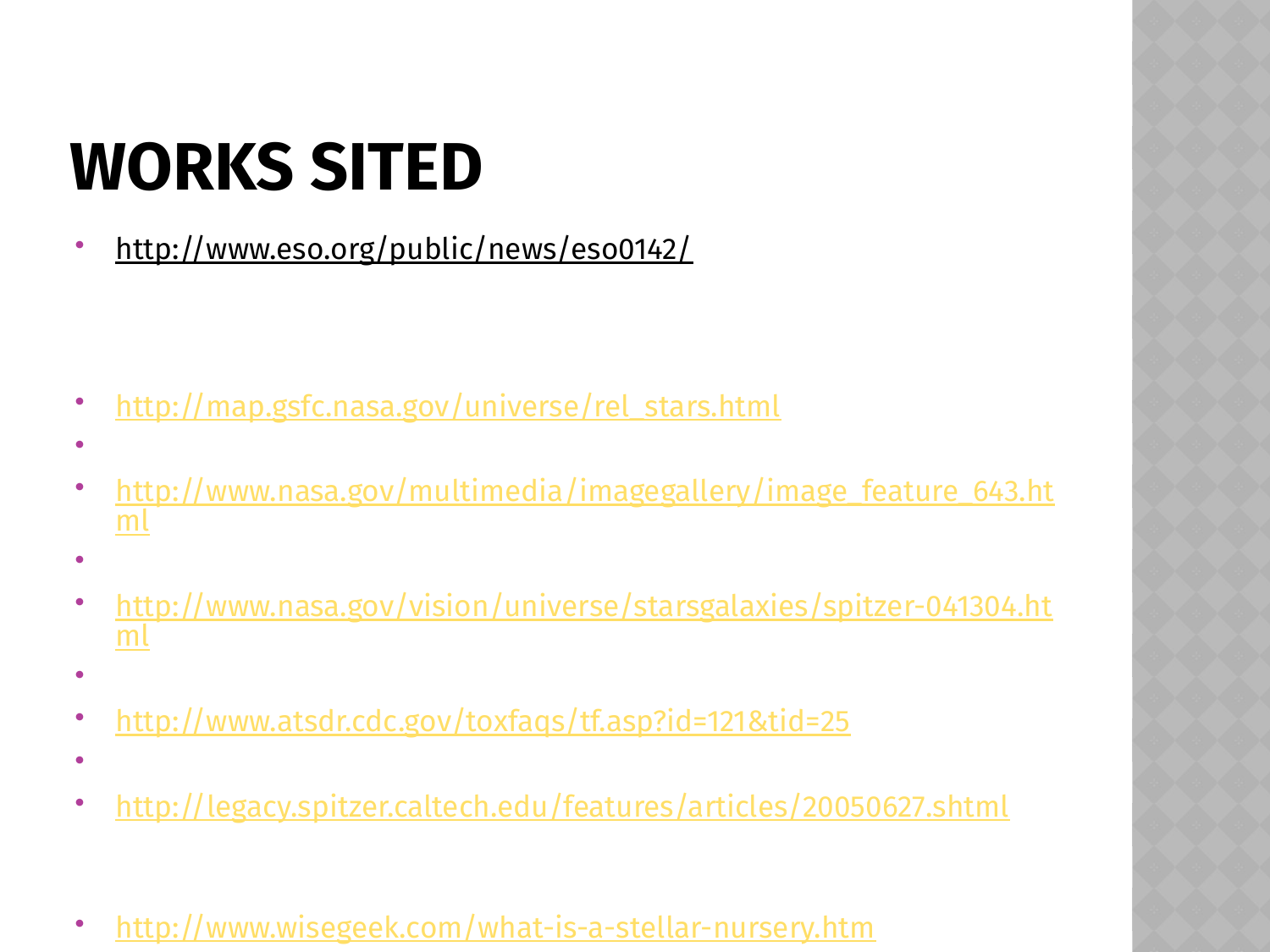

# Works sited
http://www.eso.org/public/news/eso0142/

http://map.gsfc.nasa.gov/universe/rel_stars.html

http://www.nasa.gov/multimedia/imagegallery/image_feature_643.html

http://www.nasa.gov/vision/universe/starsgalaxies/spitzer-041304.html

http://www.atsdr.cdc.gov/toxfaqs/tf.asp?id=121&tid=25

http://legacy.spitzer.caltech.edu/features/articles/20050627.shtml

http://www.wisegeek.com/what-is-a-stellar-nursery.htm